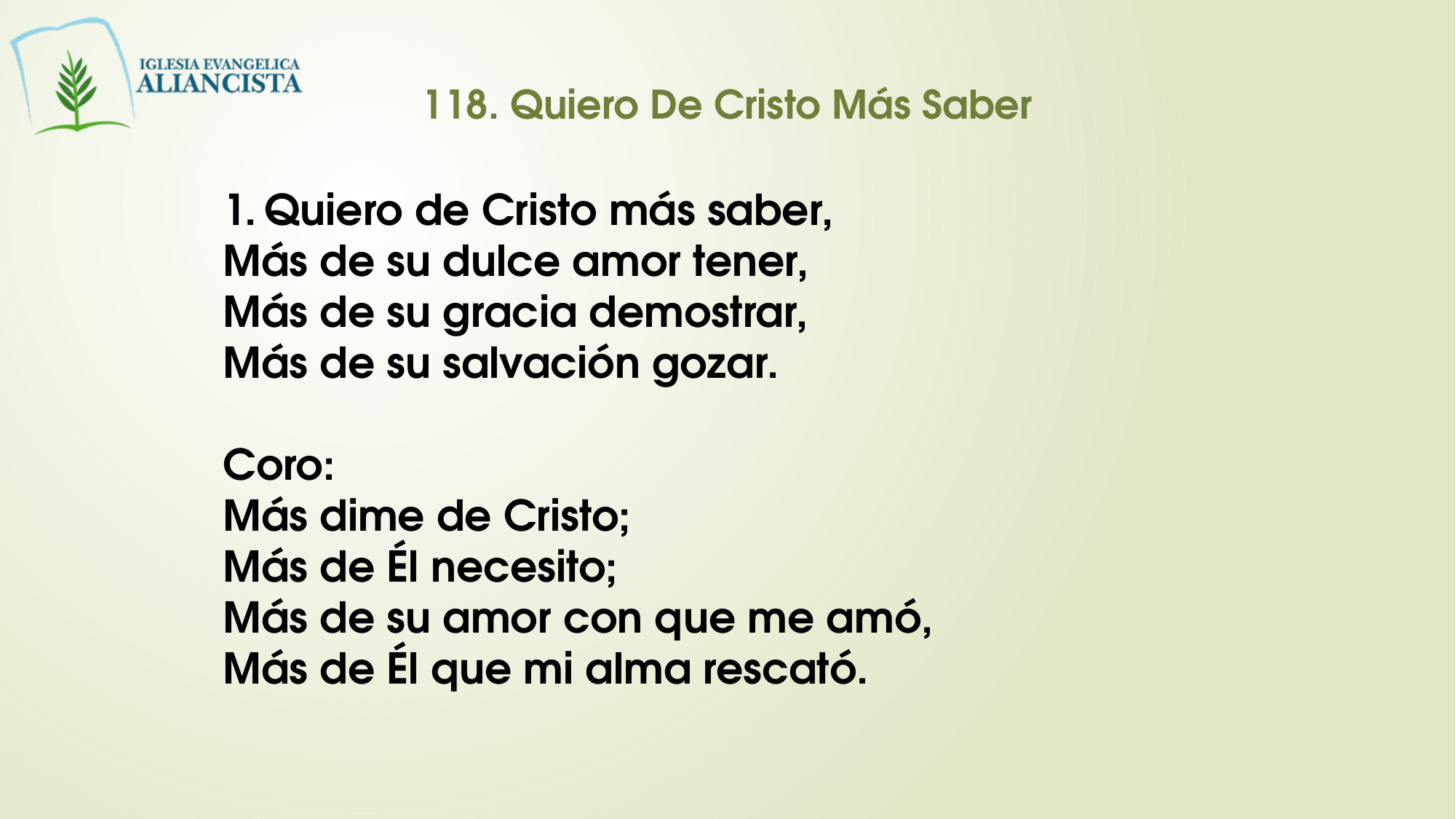

118. Quiero De Cristo Más Saber
1. Quiero de Cristo más saber,
Más de su dulce amor tener,
Más de su gracia demostrar,
Más de su salvación gozar.

Coro:
Más dime de Cristo;
Más de Él necesito;
Más de su amor con que me amó,
Más de Él que mi alma rescató.